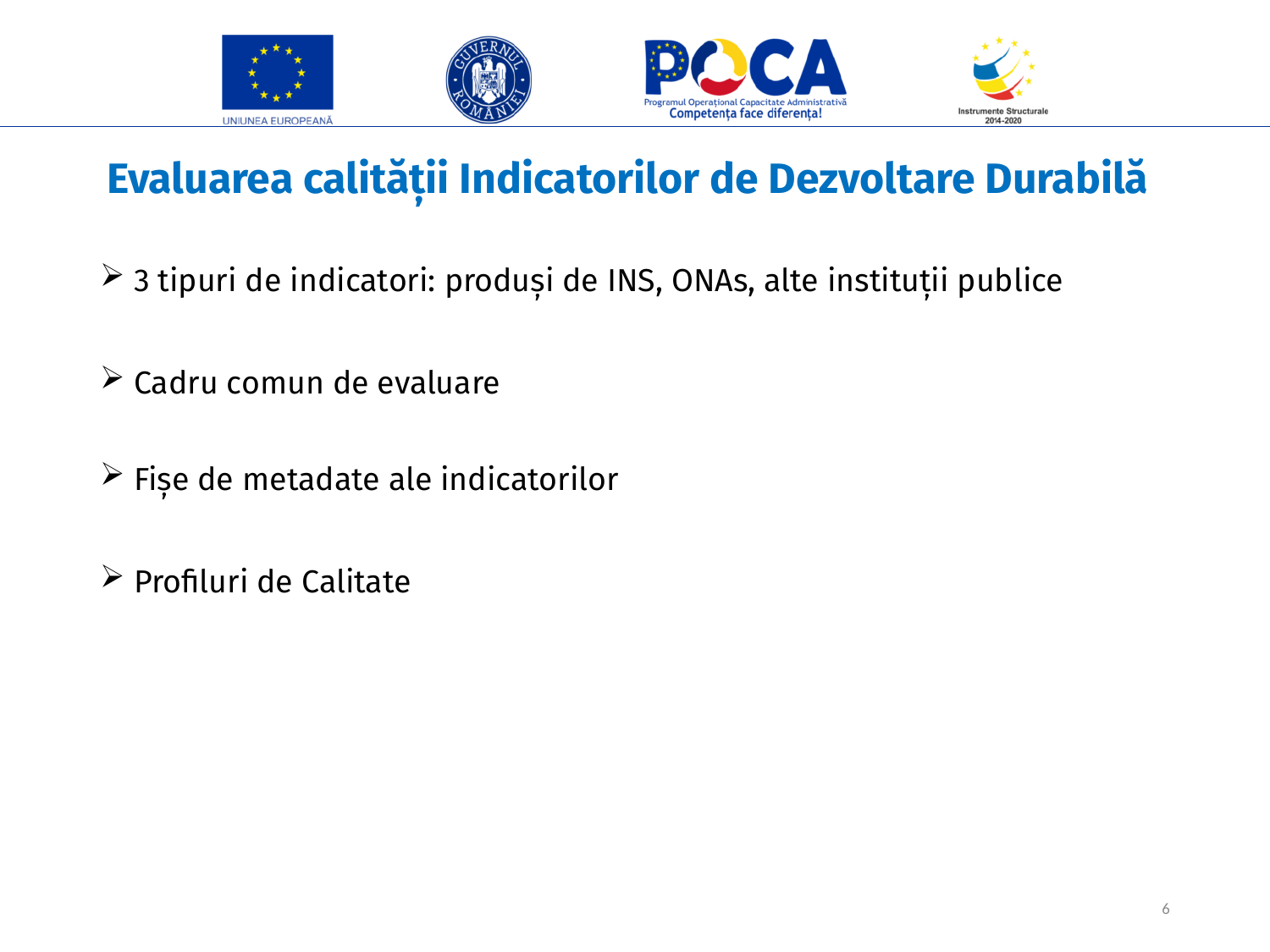

# Evaluarea calității Indicatorilor de Dezvoltare Durabilă
 3 tipuri de indicatori: produși de INS, ONAs, alte instituții publice

 Cadru comun de evaluare

 Fișe de metadate ale indicatorilor

 Profiluri de Calitate

6